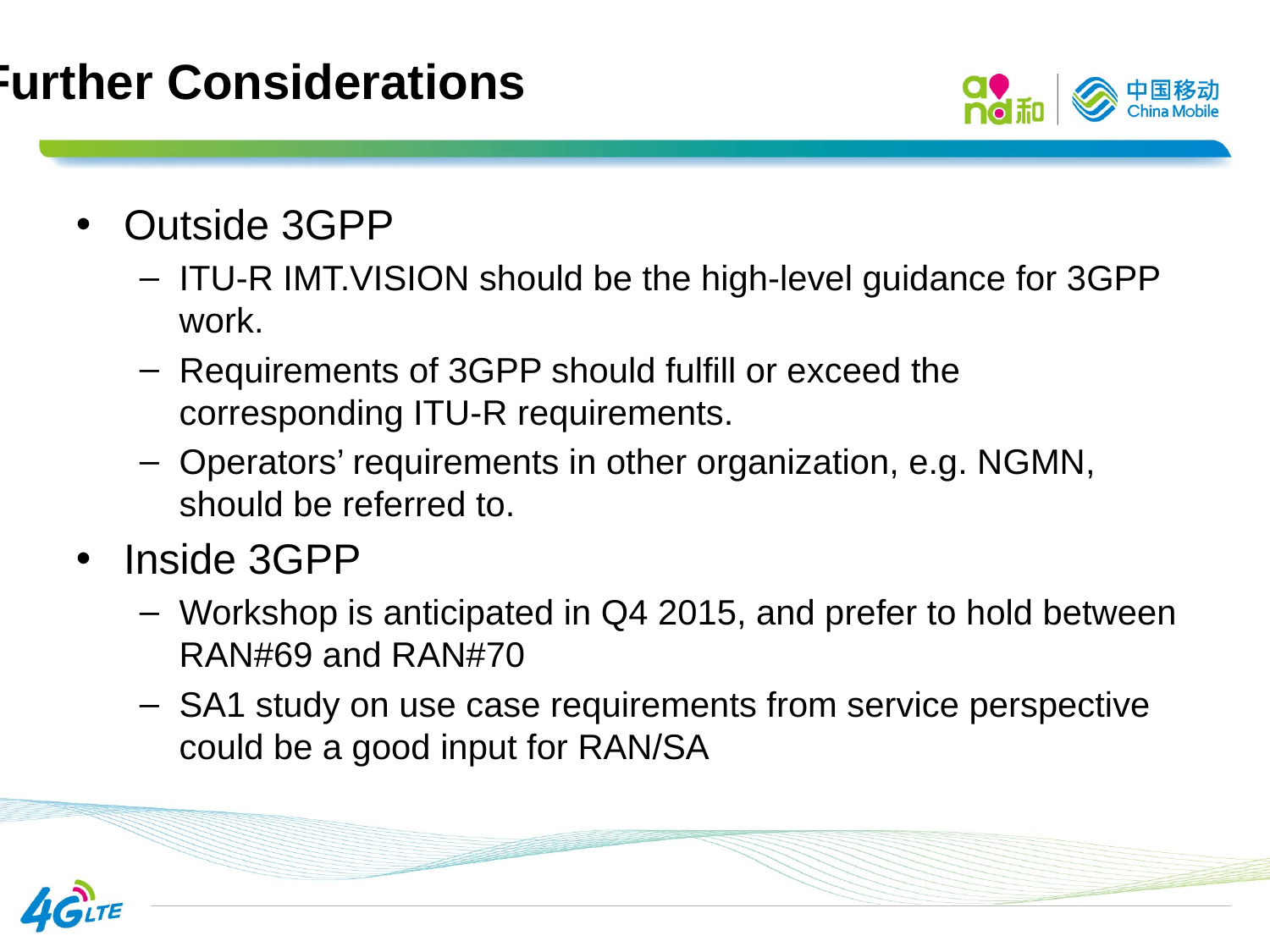

Further Considerations
Outside 3GPP
ITU-R IMT.VISION should be the high-level guidance for 3GPP work.
Requirements of 3GPP should fulfill or exceed the corresponding ITU-R requirements.
Operators’ requirements in other organization, e.g. NGMN, should be referred to.
Inside 3GPP
Workshop is anticipated in Q4 2015, and prefer to hold between RAN#69 and RAN#70
SA1 study on use case requirements from service perspective could be a good input for RAN/SA